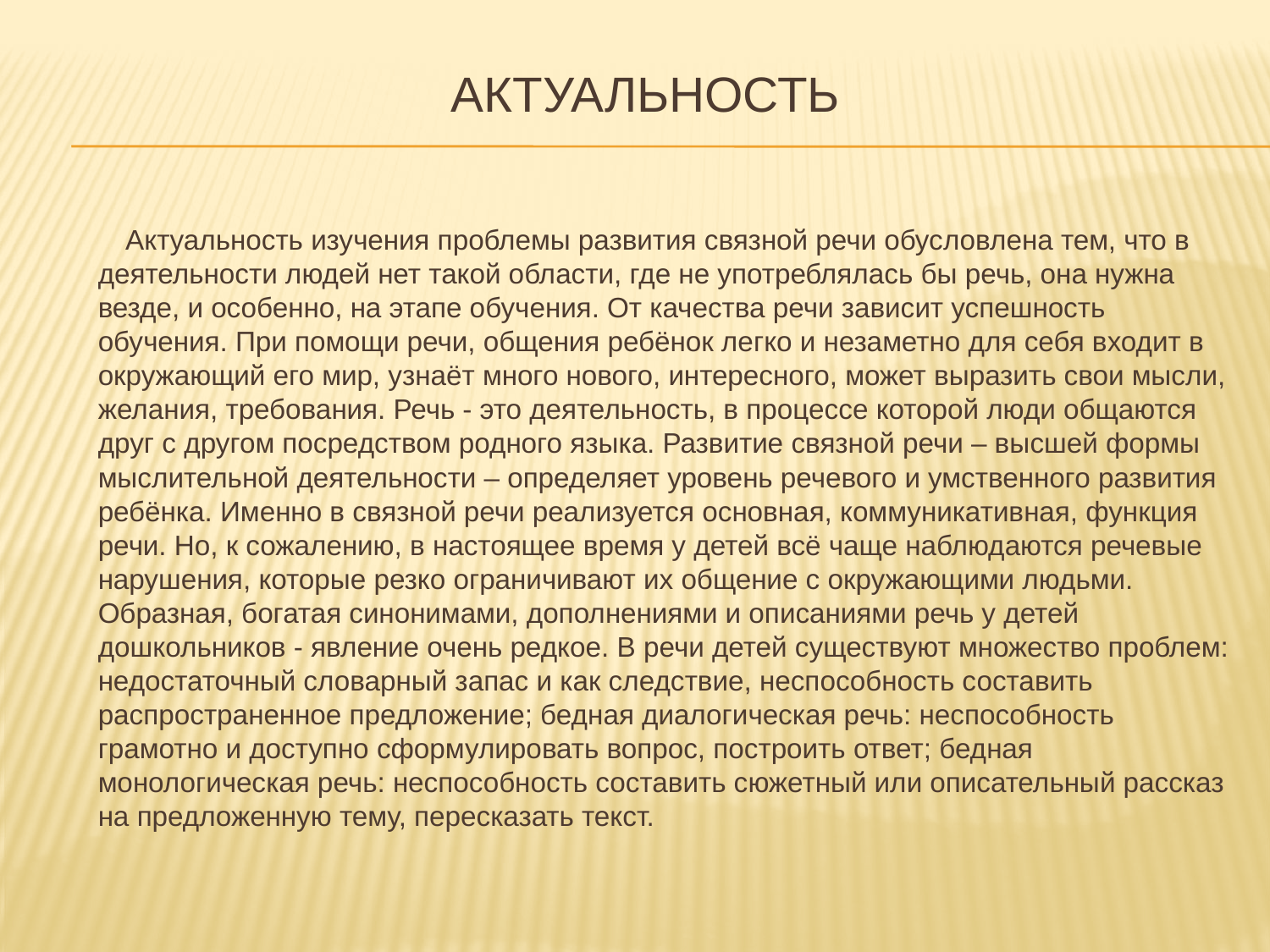

# Актуальность
         Актуальность изучения проблемы развития связной речи обусловлена тем, что в деятельности людей нет такой области, где не употреблялась бы речь, она нужна везде, и особенно, на этапе обучения. От качества речи зависит успешность обучения. При помощи речи, общения ребёнок легко и незаметно для себя входит в окружающий его мир, узнаёт много нового, интересного, может выразить свои мысли, желания, требования. Речь - это деятельность, в процессе которой люди общаются друг с другом посредством родного языка. Развитие связной речи – высшей формы мыслительной деятельности – определяет уровень речевого и умственного развития ребёнка. Именно в связной речи реализуется основная, коммуникативная, функция речи. Но, к сожалению, в настоящее время у детей всё чаще наблюдаются речевые нарушения, которые резко ограничивают их общение с окружающими людьми. Образная, богатая синонимами, дополнениями и описаниями речь у детей дошкольников - явление очень редкое. В речи детей существуют множество проблем: недостаточный словарный запас и как следствие, неспособность составить распространенное предложение; бедная диалогическая речь: неспособность грамотно и доступно сформулировать вопрос, построить ответ; бедная монологическая речь: неспособность составить сюжетный или описательный рассказ на предложенную тему, пересказать текст.